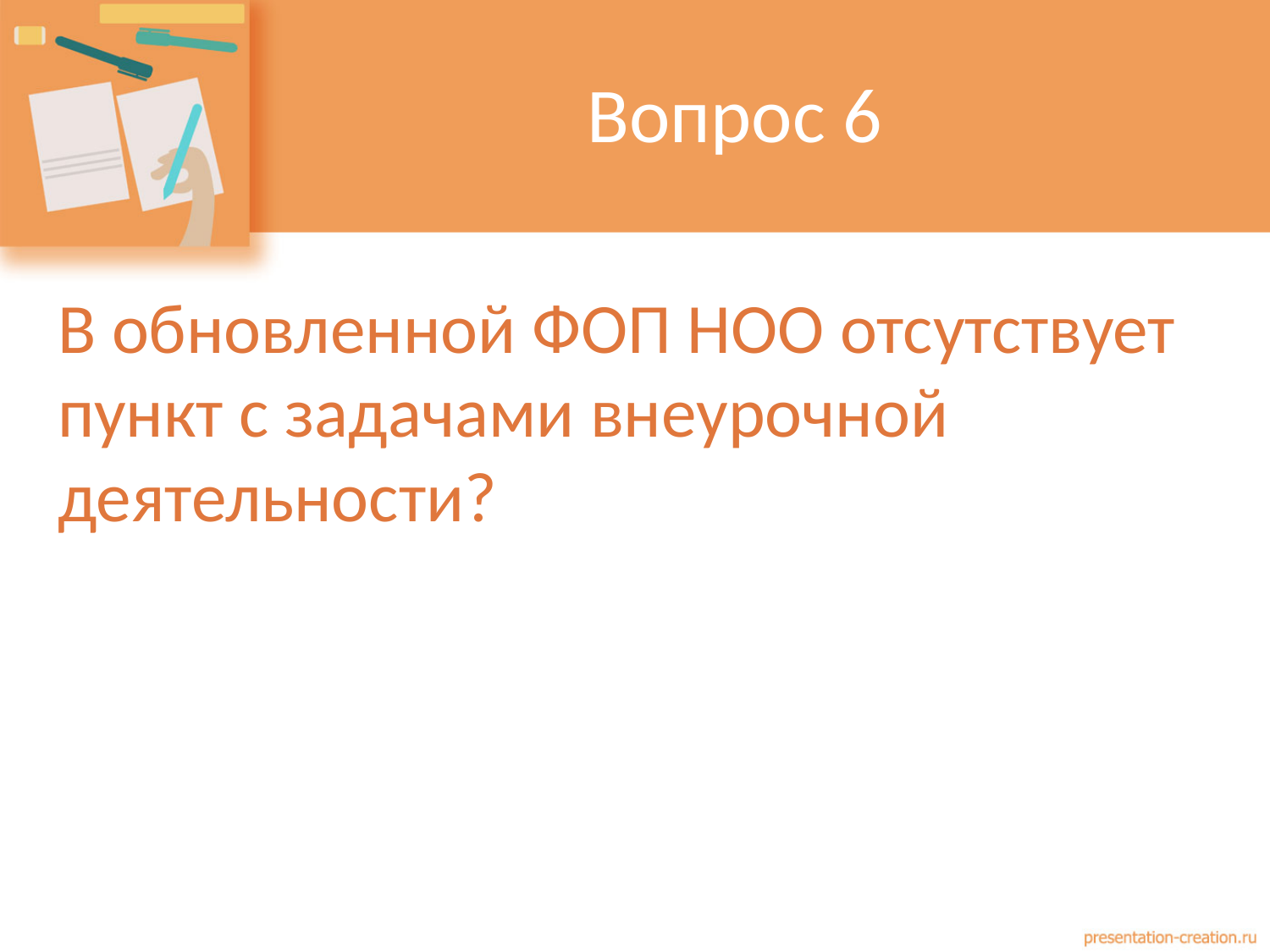

# Вопрос 6
В обновленной ФОП НОО отсутствует пункт с задачами внеурочной деятельности?